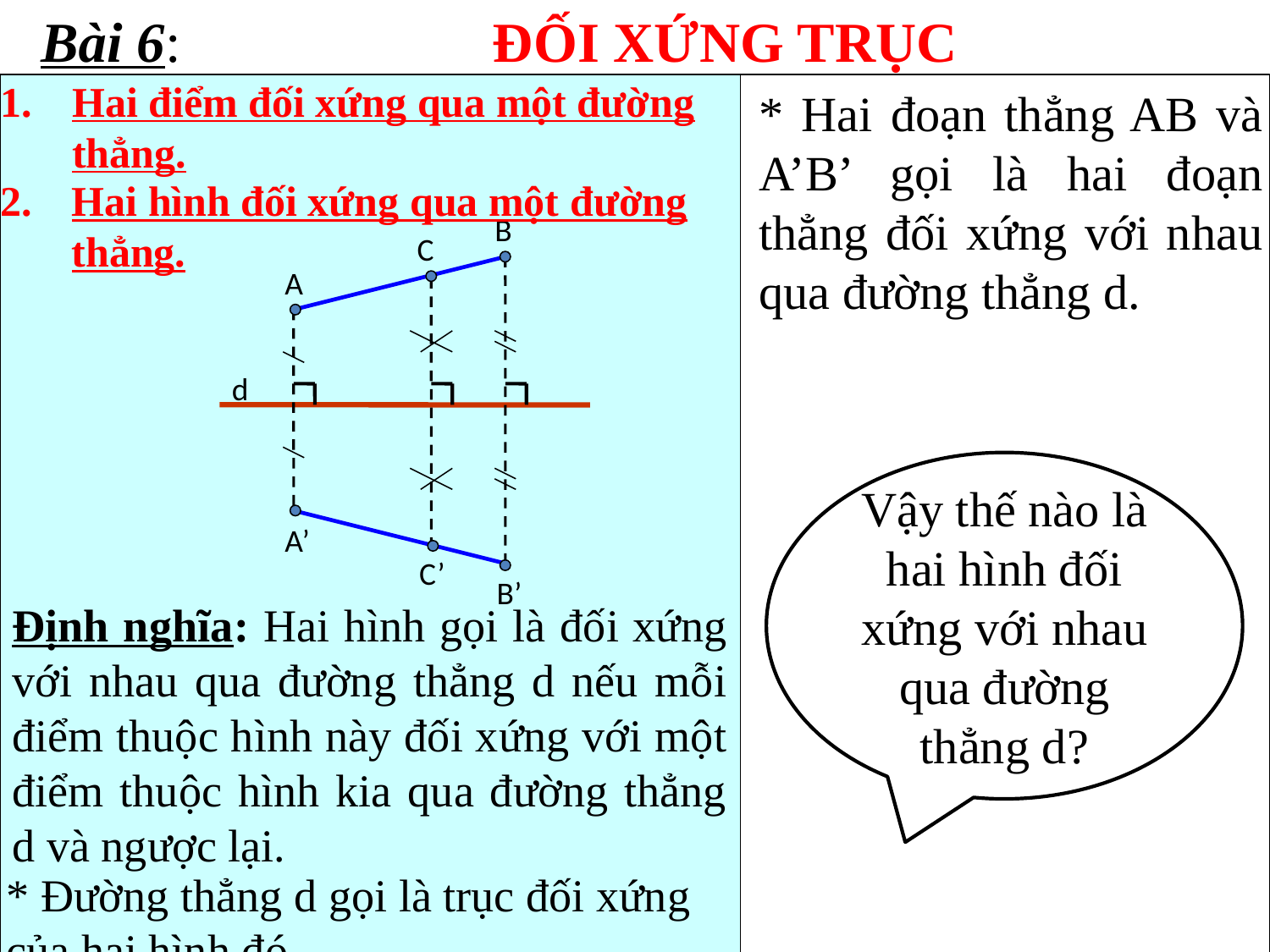

Bài 6:                      ĐỐI XỨNG TRỤC
Hai điểm đối xứng qua một đường thẳng.

* Hai đoạn thẳng AB và A’B’ gọi là hai đoạn thẳng đối xứng với nhau qua đường thẳng d.
Hai hình đối xứng qua một đường thẳng.
B
C

A

d

Vậy thế nào là hai hình đối xứng với nhau qua đường thẳng d?

A’

C’

B’
Định nghĩa: Hai hình gọi là đối xứng với nhau qua đường thẳng d nếu mỗi điểm thuộc hình này đối xứng với một điểm thuộc hình kia qua đường thẳng d và ngược lại.
* Đường thẳng d gọi là trục đối xứng của hai hình đó.